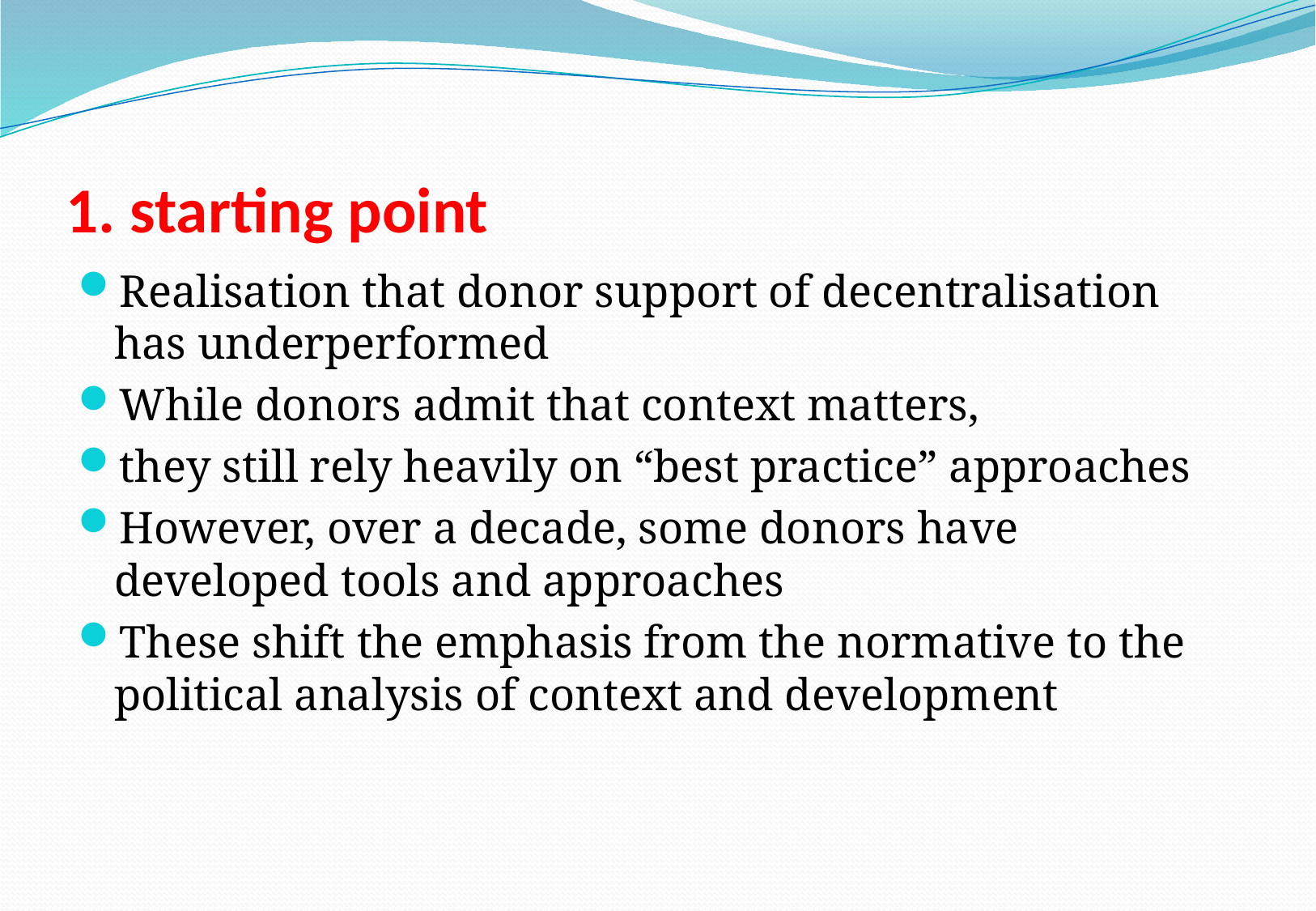

# 1. starting point
Realisation that donor support of decentralisation has underperformed
While donors admit that context matters,
they still rely heavily on “best practice” approaches
However, over a decade, some donors have developed tools and approaches
These shift the emphasis from the normative to the political analysis of context and development